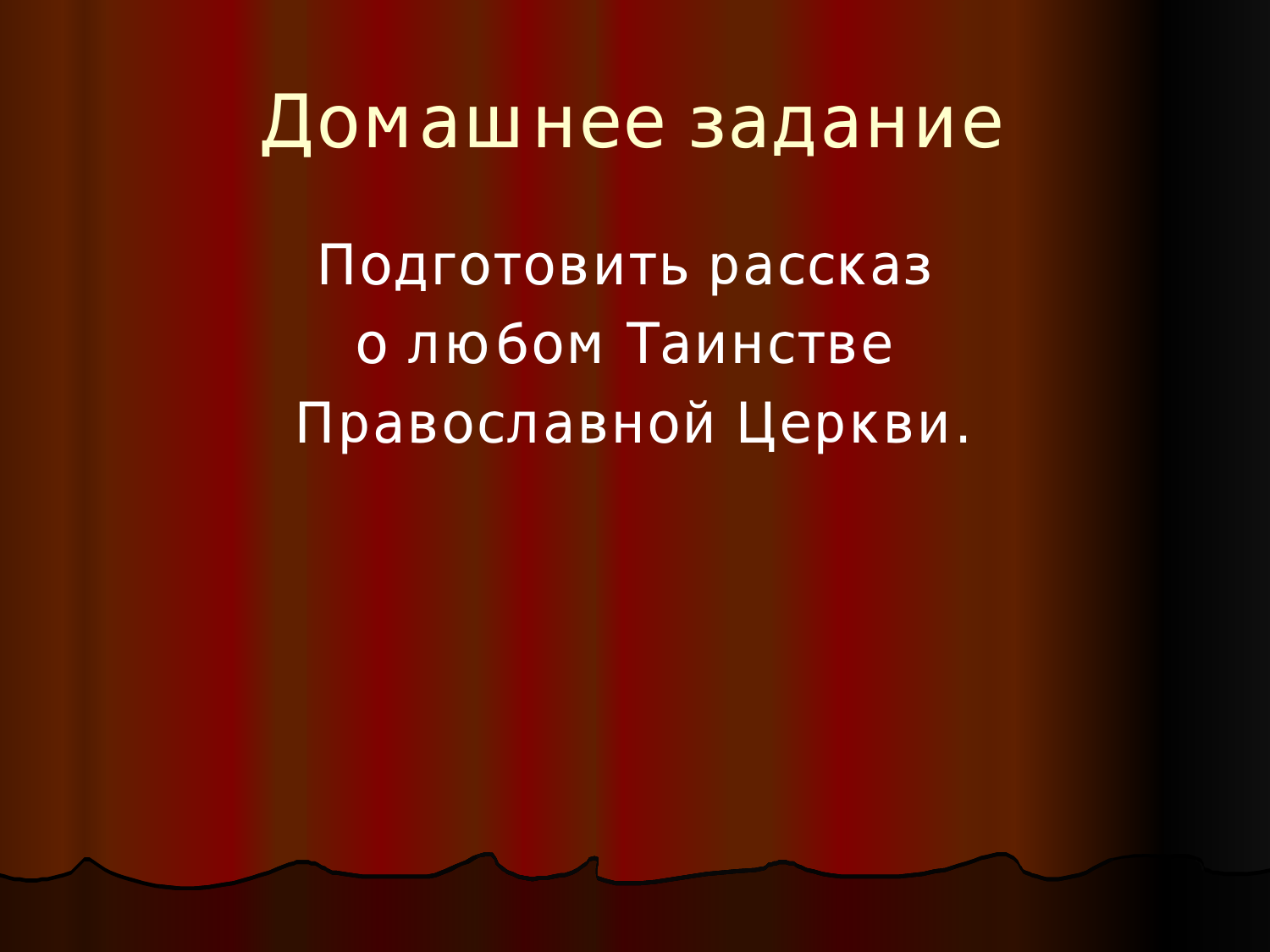

# Домашнее задание
Подготовить рассказ
о любом Таинстве
Православной Церкви.